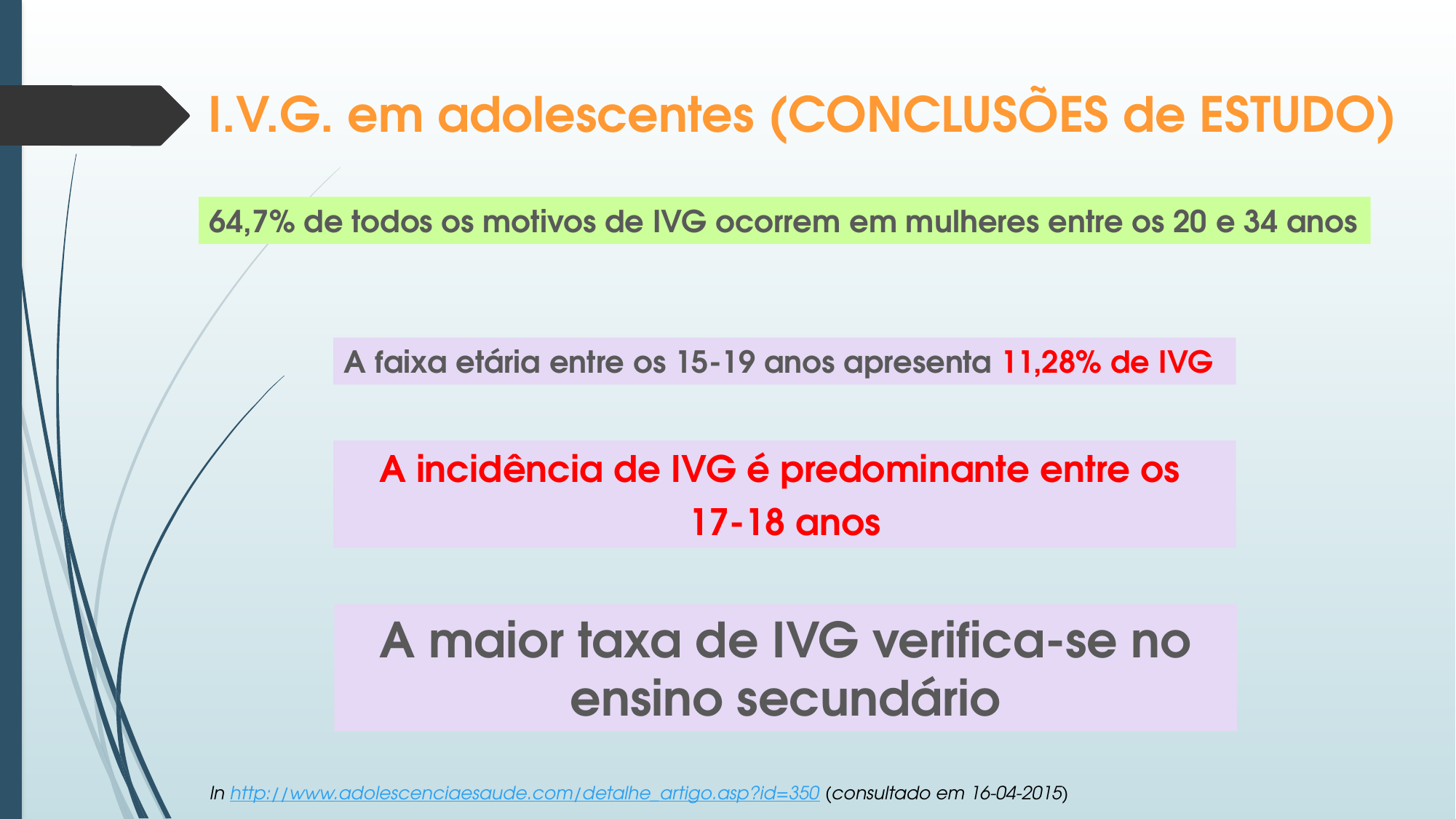

I.V.G. em adolescentes (CONCLUSÕES de ESTUDO)
64,7% de todos os motivos de IVG ocorrem em mulheres entre os 20 e 34 anos
A faixa etária entre os 15-19 anos apresenta 11,28% de IVG
A incidência de IVG é predominante entre os
17-18 anos
A maior taxa de IVG verifica-se no ensino secundário
In http://www.adolescenciaesaude.com/detalhe_artigo.asp?id=350 (consultado em 16-04-2015)